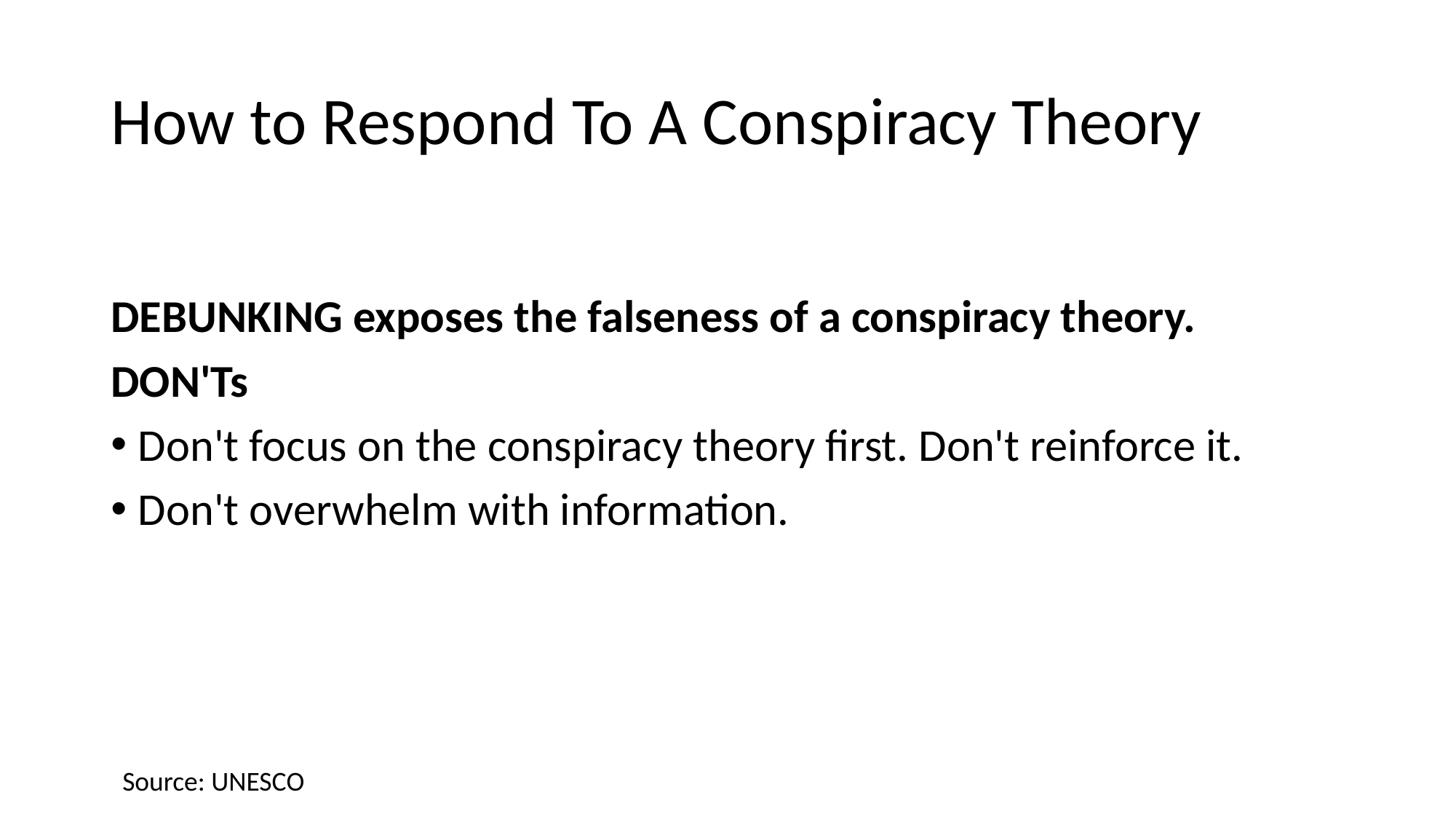

# How to Respond To A Conspiracy Theory

DEBUNKING exposes the falseness of a conspiracy theory.
DON'Ts
Don't focus on the conspiracy theory first. Don't reinforce it.
Don't overwhelm with information.

Source: UNESCO